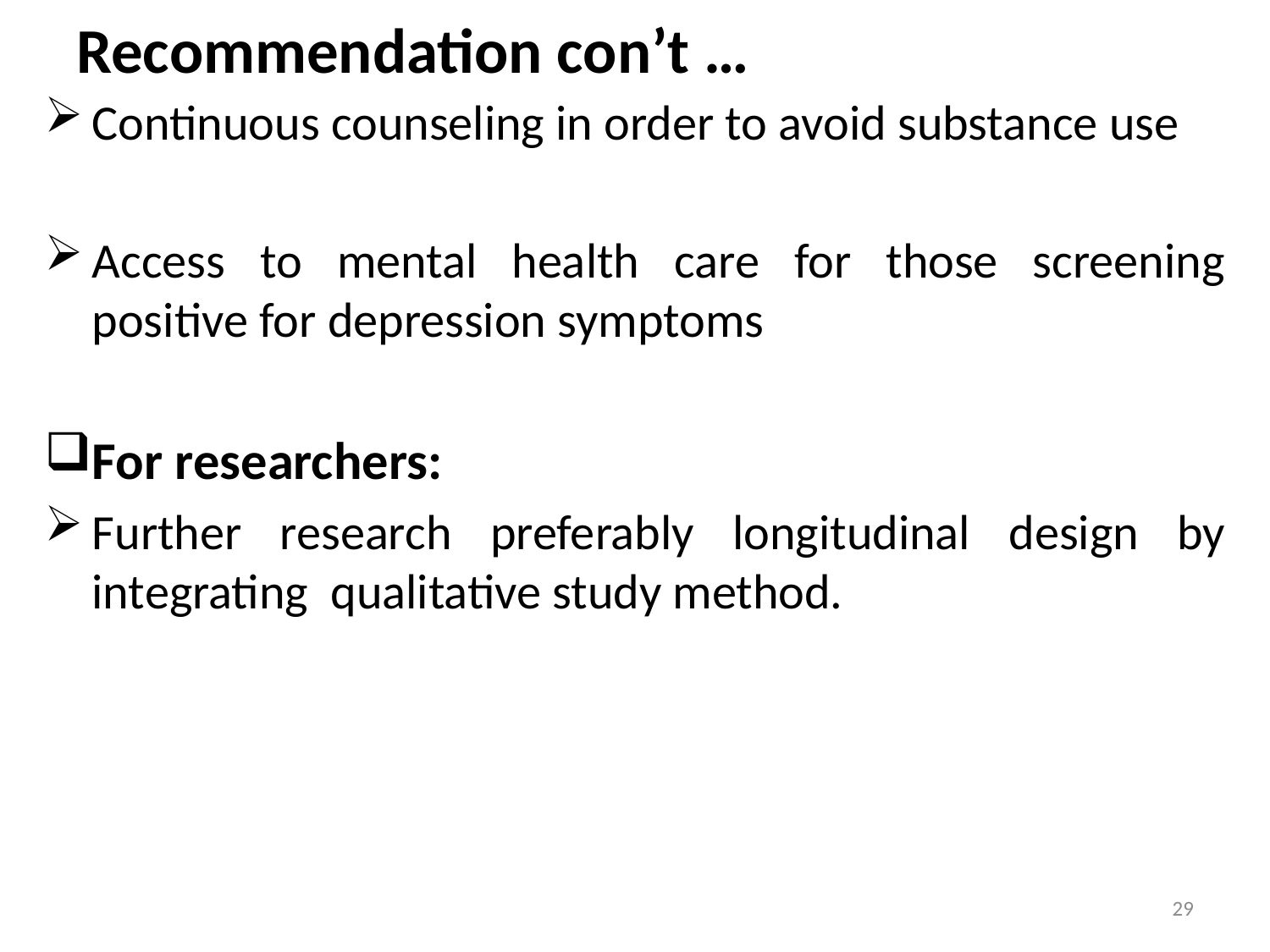

# Recommendation con’t …
Continuous counseling in order to avoid substance use

Access to mental health care for those screening positive for depression symptoms

For researchers:
Further research preferably longitudinal design by integrating  qualitative study method.

29